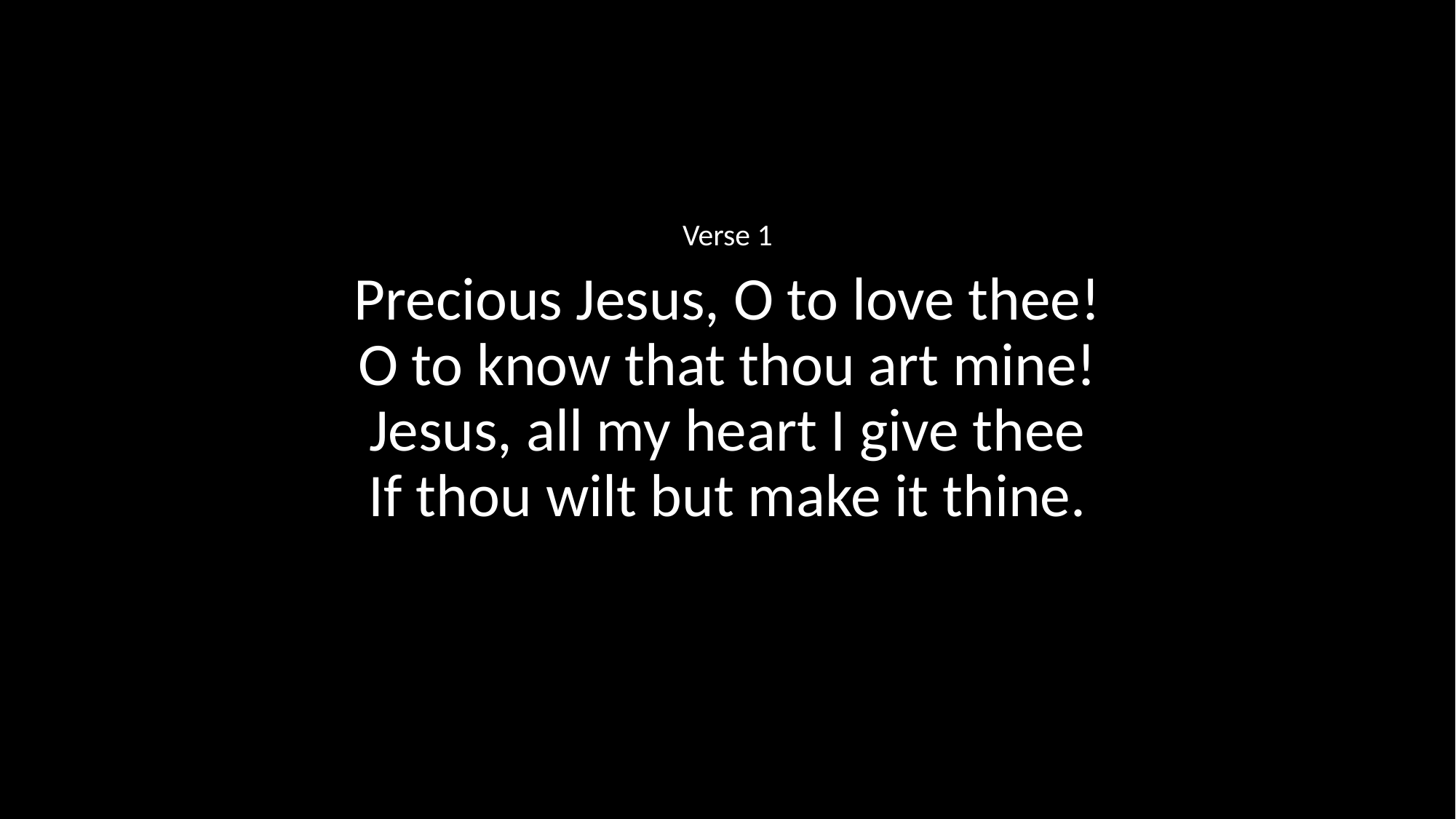

Verse 1
Precious Jesus, O to love thee!
O to know that thou art mine!
Jesus, all my heart I give thee
If thou wilt but make it thine.